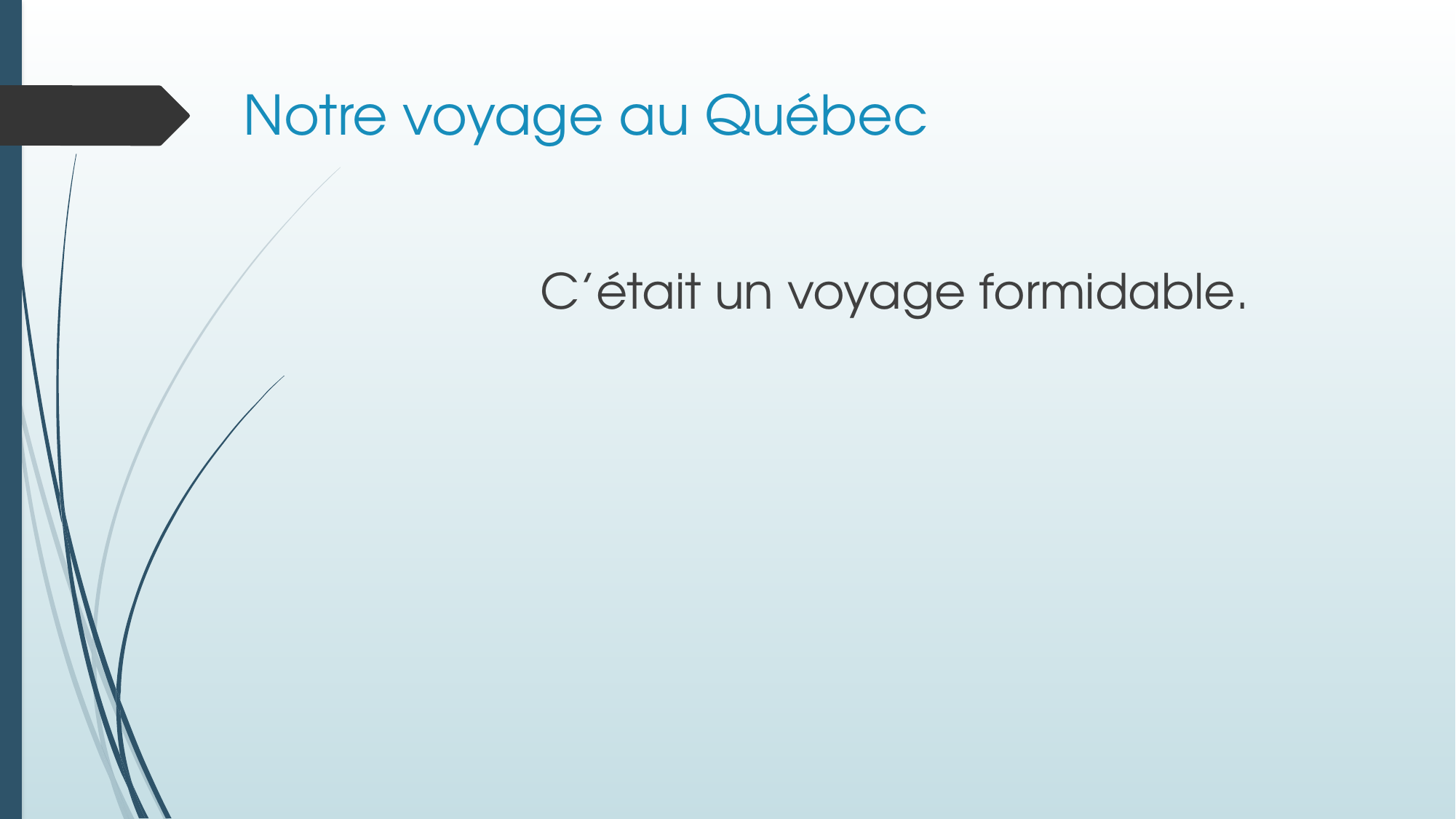

# Notre voyage au Québec
C’était un voyage formidable.